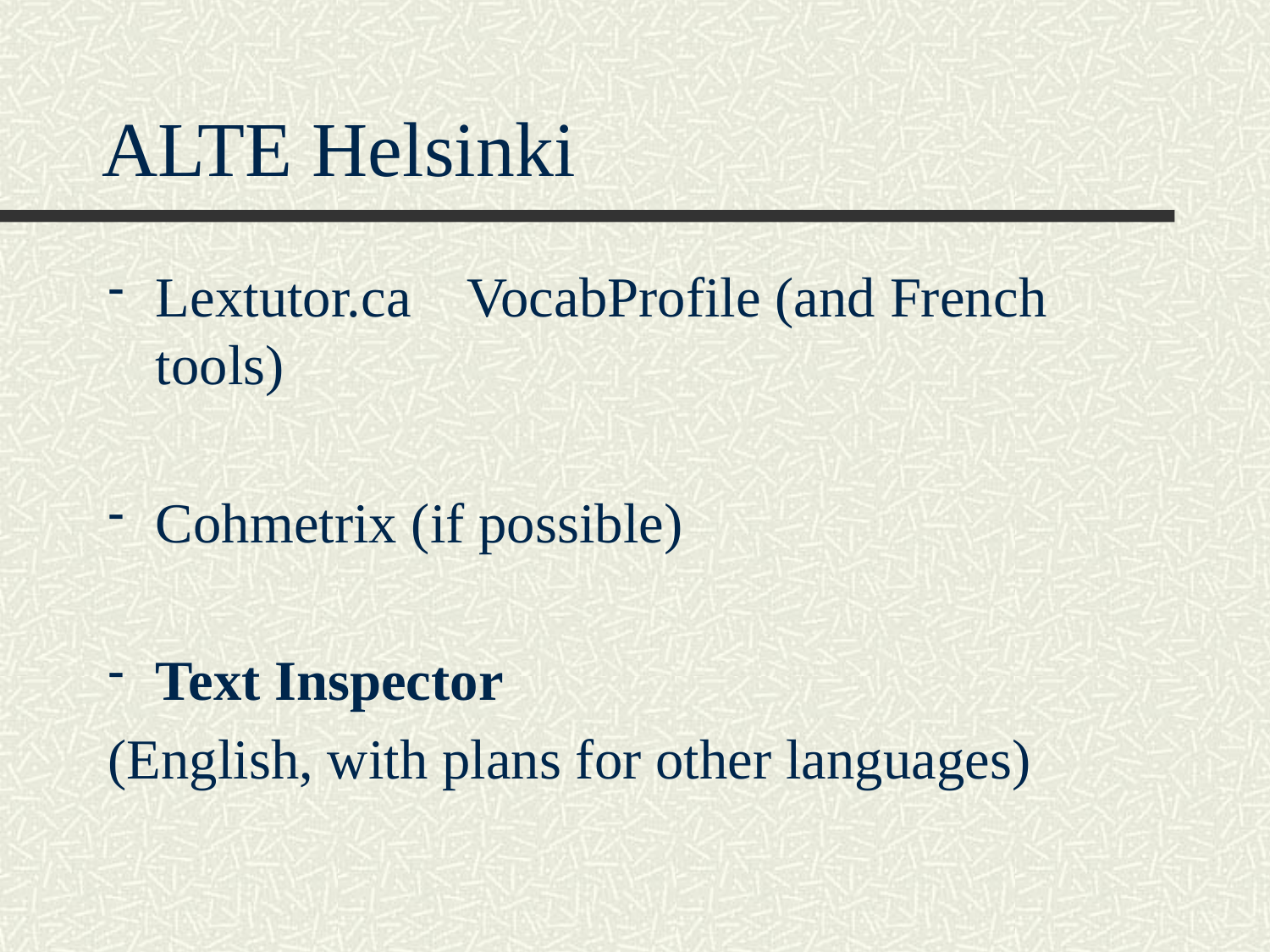

# ALTE Helsinki
Lextutor.ca    VocabProfile (and French tools)

Cohmetrix (if possible)

Text Inspector
(English, with plans for other languages)